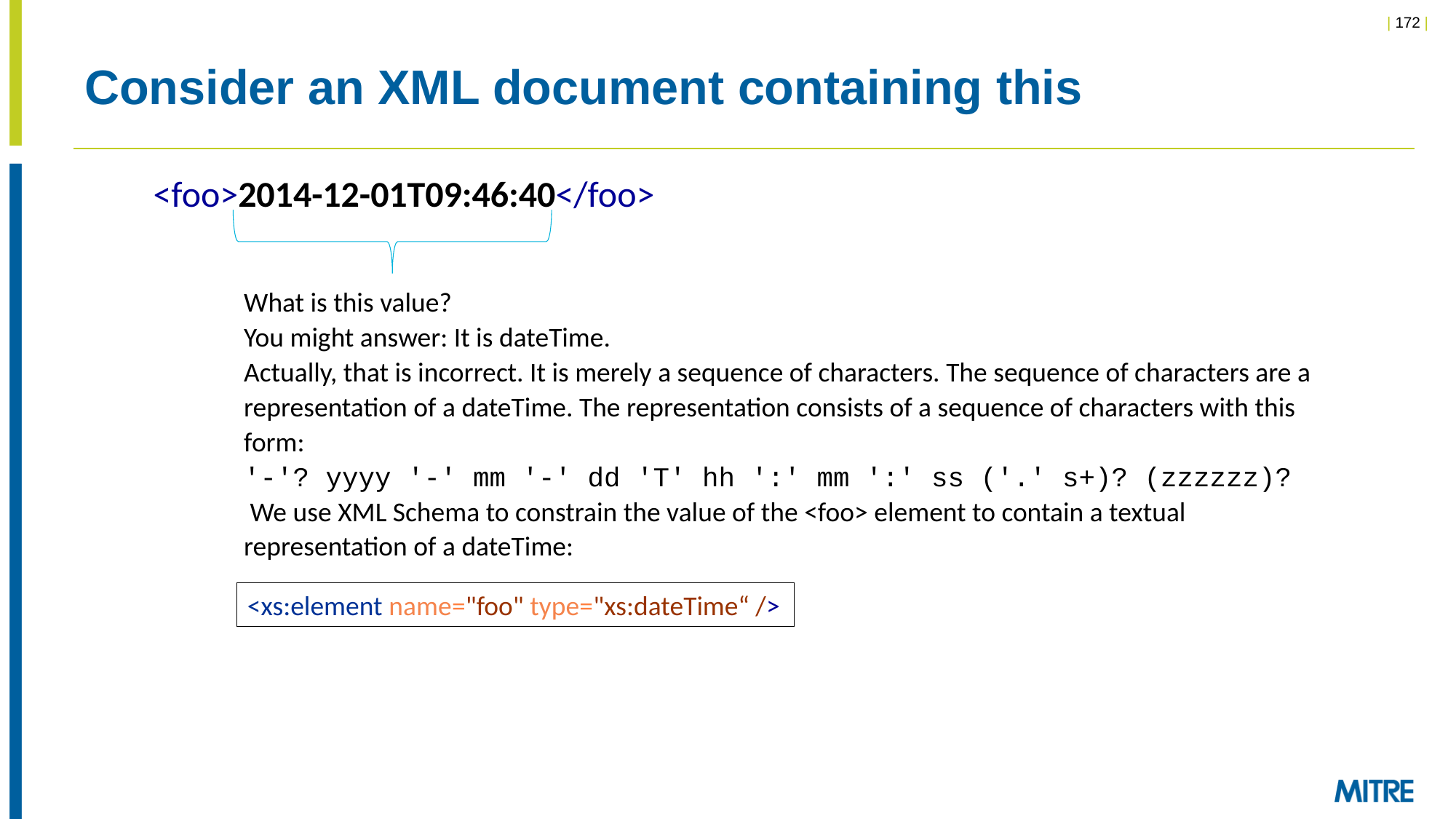

# Consider an XML document containing this

<foo>2014-12-01T09:46:40</foo>
What is this value?
You might answer: It is dateTime.
Actually, that is incorrect. It is merely a sequence of characters. The sequence of characters are a representation of a dateTime. The representation consists of a sequence of characters with this form:
'-'? yyyy '-' mm '-' dd 'T' hh ':' mm ':' ss ('.' s+)? (zzzzzz)?
 We use XML Schema to constrain the value of the <foo> element to contain a textual representation of a dateTime:
<xs:element name="foo" type="xs:dateTime“ />